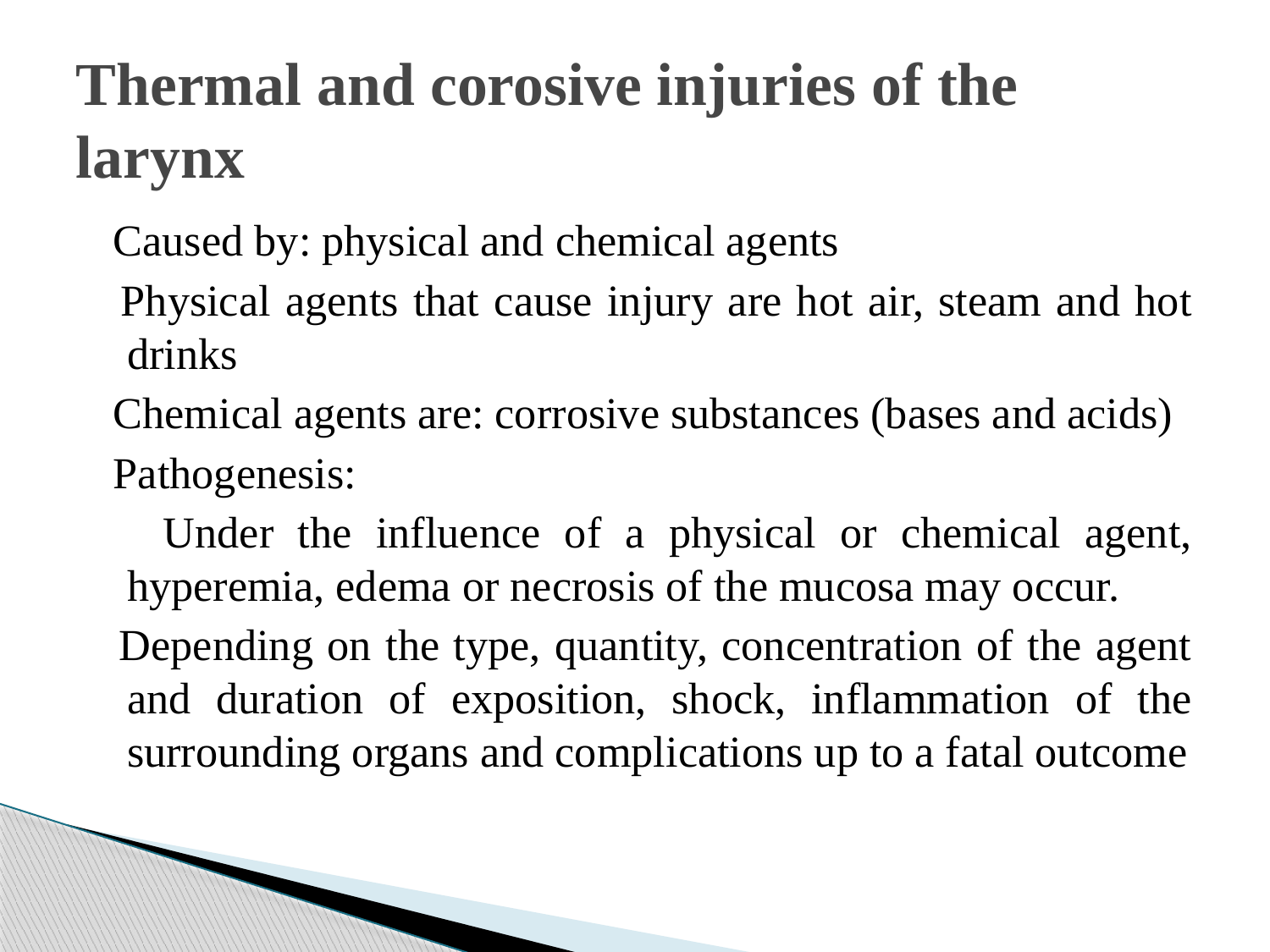

# Thermal and corosive injuries of the larynx
  Caused by: physical and chemical agents
  Physical agents that cause injury are hot air, steam and hot drinks
  Chemical agents are: corrosive substances (bases and acids)
  Pathogenesis:
   Under the influence of a physical or chemical agent, hyperemia, edema or necrosis of the mucosa may occur.
  Depending on the type, quantity, concentration of the agent and duration of exposition, shock, inflammation of the surrounding organs and complications up to a fatal outcome